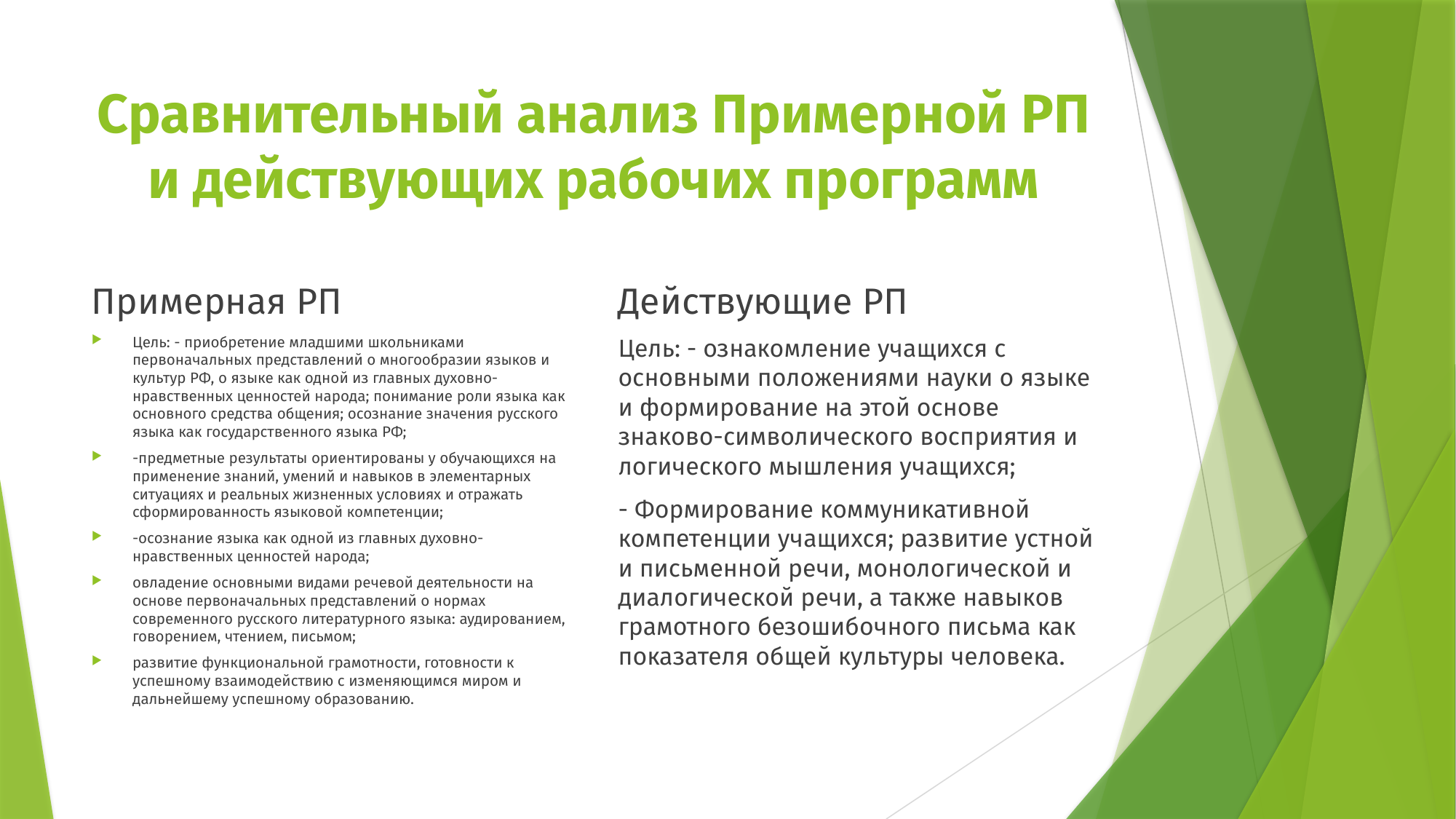

# Сравнительный анализ Примерной РП и действующих рабочих программ
Примерная РП
Действующие РП
Цель: - приобретение младшими школьниками первоначальных представлений о многообразии языков и культур РФ, о языке как одной из главных духовно-нравственных ценностей народа; понимание роли языка как основного средства общения; осознание значения русского языка как государственного языка РФ;
-предметные результаты ориентированы у обучающихся на применение знаний, умений и навыков в элементарных ситуациях и реальных жизненных условиях и отражать сформированность языковой компетенции;
-осознание языка как одной из главных духовно-нравственных ценностей народа;
овладение основными видами речевой деятельности на основе первоначальных представлений о нормах современного русского литературного языка: аудированием, говорением, чтением, письмом;
развитие функциональной грамотности, готовности к успешному взаимодействию с изменяющимся миром и дальнейшему успешному образованию.
Цель: - ознакомление учащихся с основными положениями науки о языке и формирование на этой основе знаково-символического восприятия и логического мышления учащихся;
- Формирование коммуникативной компетенции учащихся; развитие устной и письменной речи, монологической и диалогической речи, а также навыков грамотного безошибочного письма как показателя общей культуры человека.